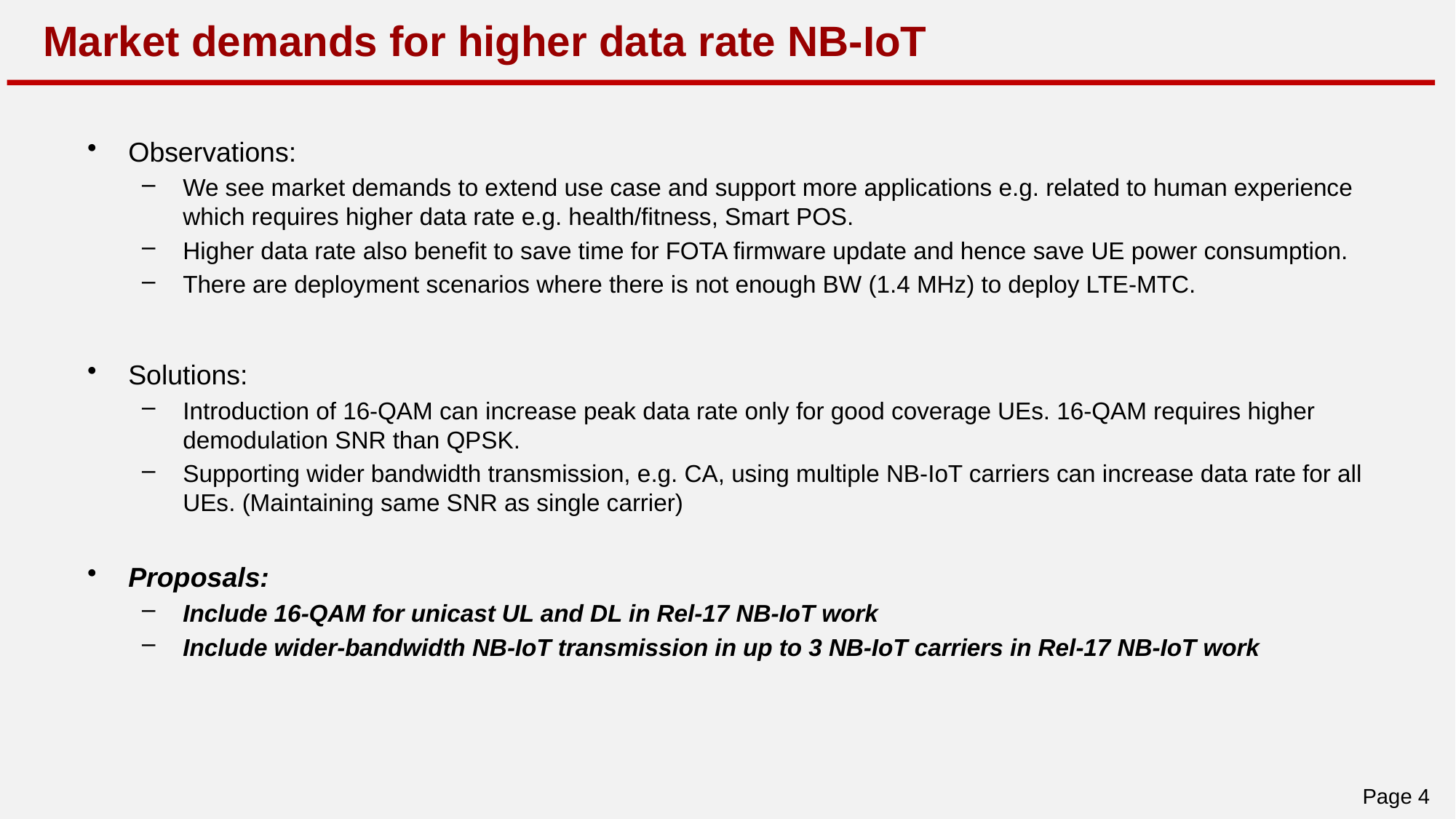

# Market demands for higher data rate NB-IoT

Observations:
We see market demands to extend use case and support more applications e.g. related to human experience which requires higher data rate e.g. health/fitness, Smart POS.
Higher data rate also benefit to save time for FOTA firmware update and hence save UE power consumption.
There are deployment scenarios where there is not enough BW (1.4 MHz) to deploy LTE-MTC.

Solutions:
Introduction of 16-QAM can increase peak data rate only for good coverage UEs. 16-QAM requires higher demodulation SNR than QPSK.
Supporting wider bandwidth transmission, e.g. CA, using multiple NB-IoT carriers can increase data rate for all UEs. (Maintaining same SNR as single carrier)

Proposals:
Include 16-QAM for unicast UL and DL in Rel-17 NB-IoT work
Include wider-bandwidth NB-IoT transmission in up to 3 NB-IoT carriers in Rel-17 NB-IoT work